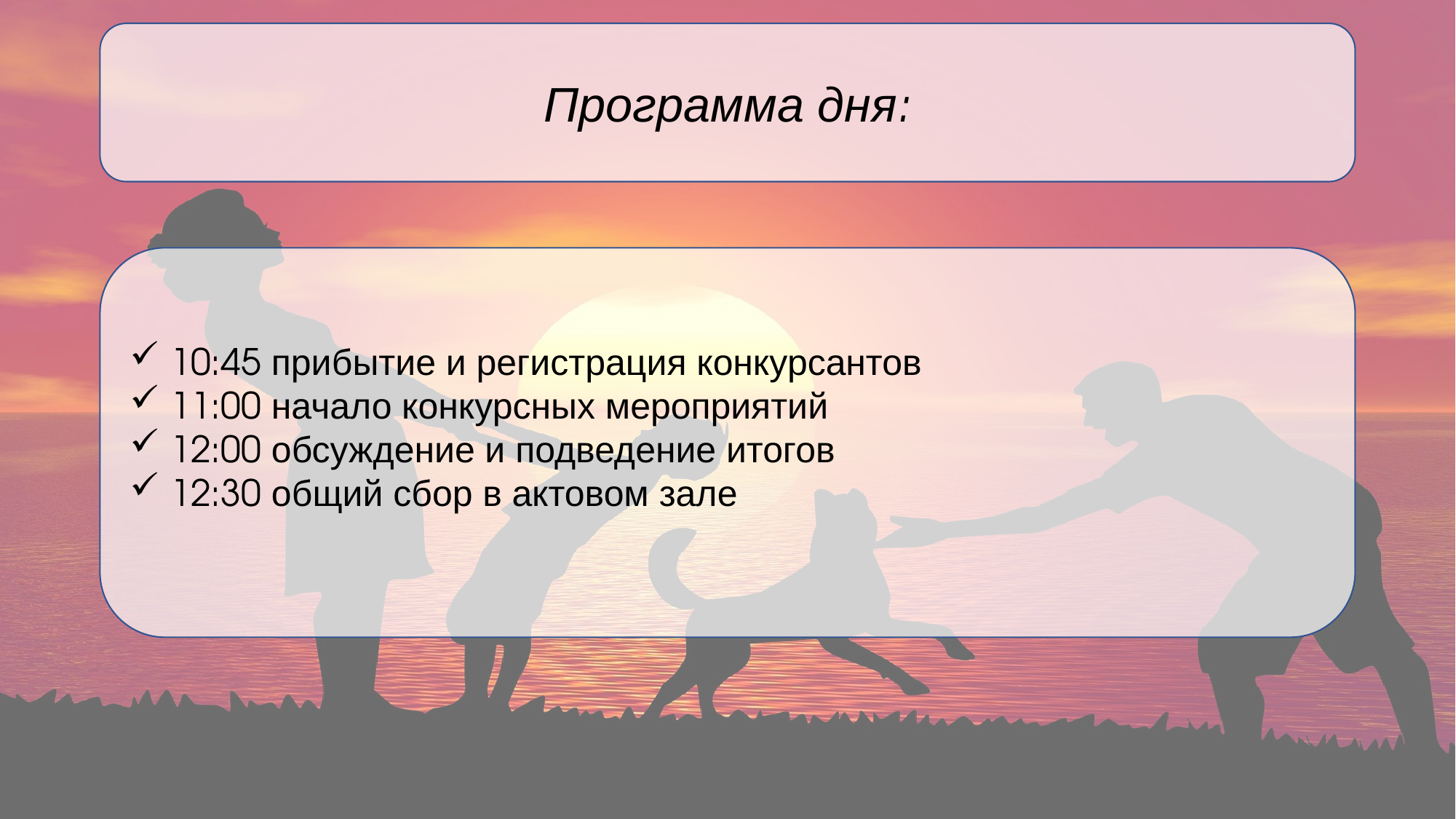

Программа дня:
10:45 прибытие и регистрация конкурсантов
11:00 начало конкурсных мероприятий
12:00 обсуждение и подведение итогов
12:30 общий сбор в актовом зале